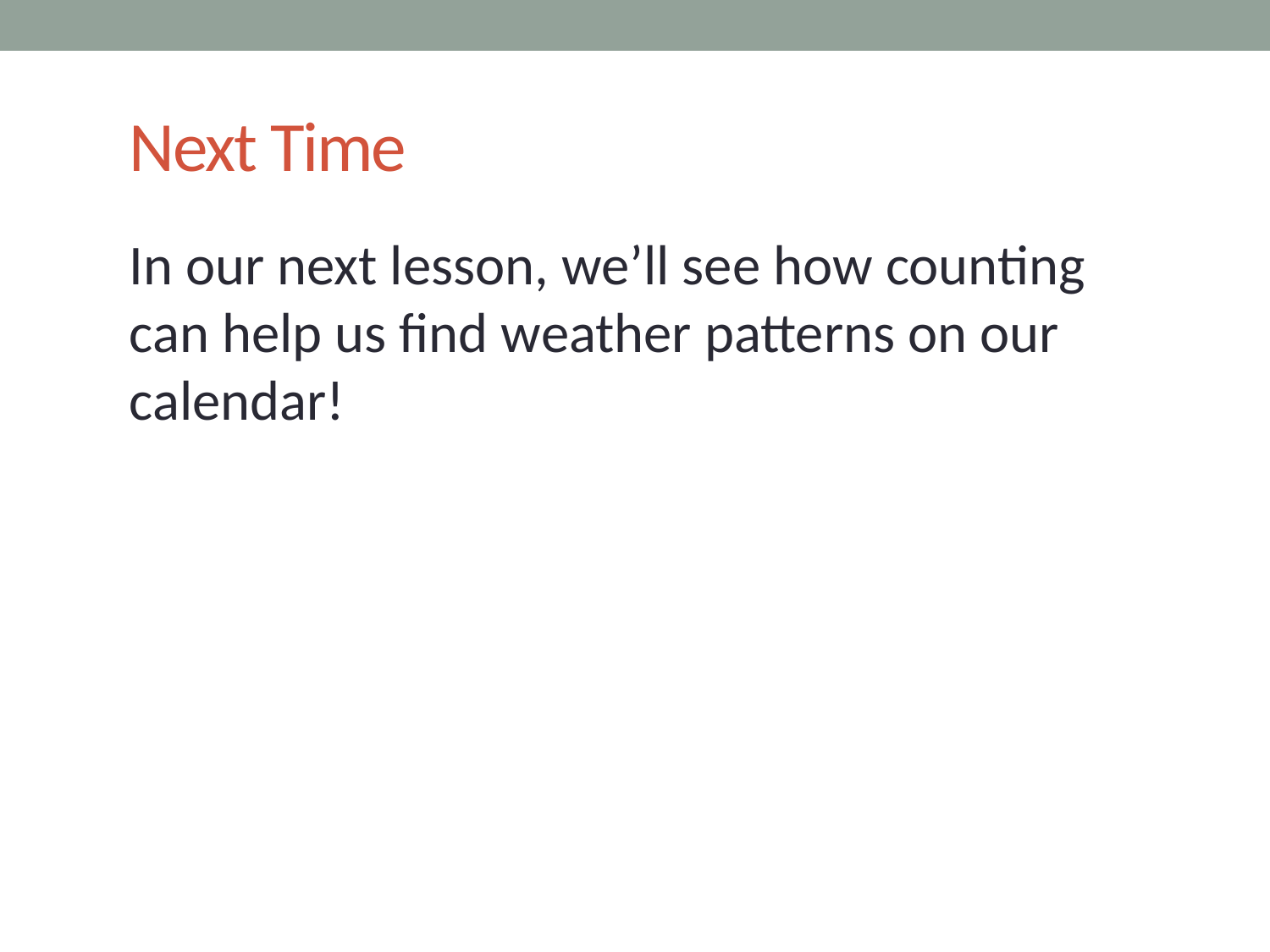

# Next Time
In our next lesson, we’ll see how counting
can help us find weather patterns on our calendar!